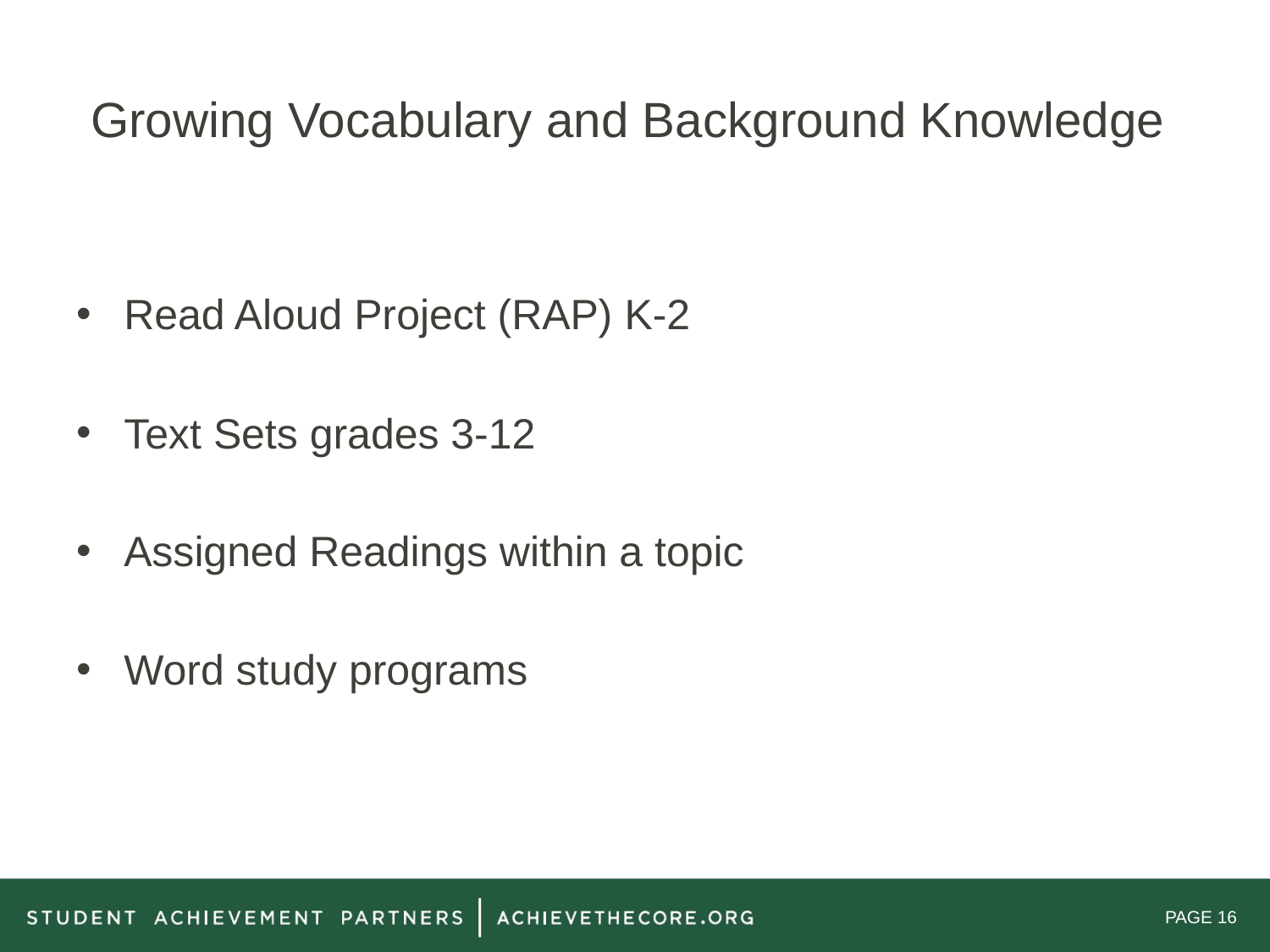

# Growing Vocabulary and Background Knowledge

Read Aloud Project (RAP) K-2

Text Sets grades 3-12

Assigned Readings within a topic

Word study programs